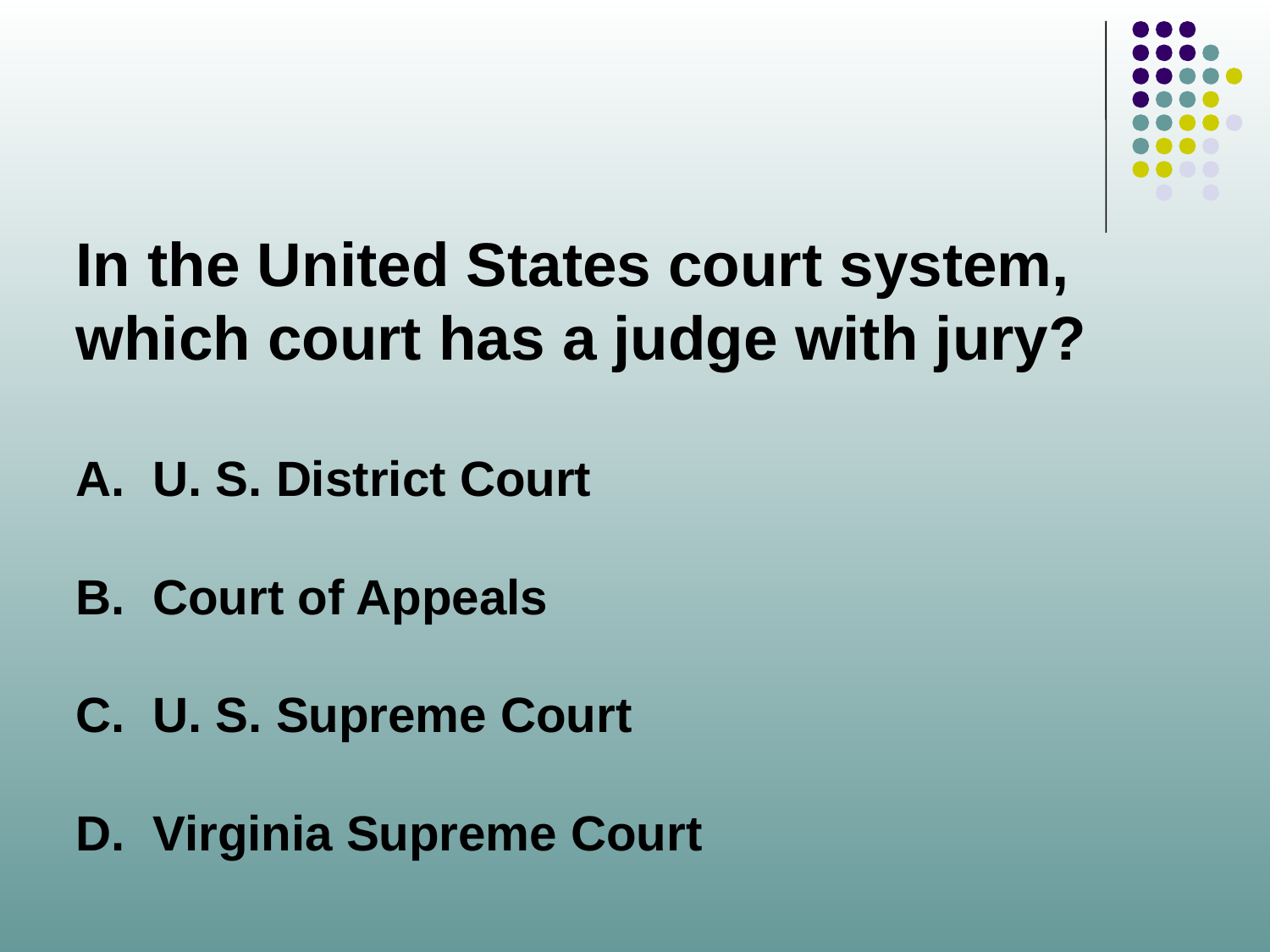

In the United States court system, which court has a judge with jury?
A.  U. S. District Court
B.  Court of Appeals
C.  U. S. Supreme Court
D.  Virginia Supreme Court